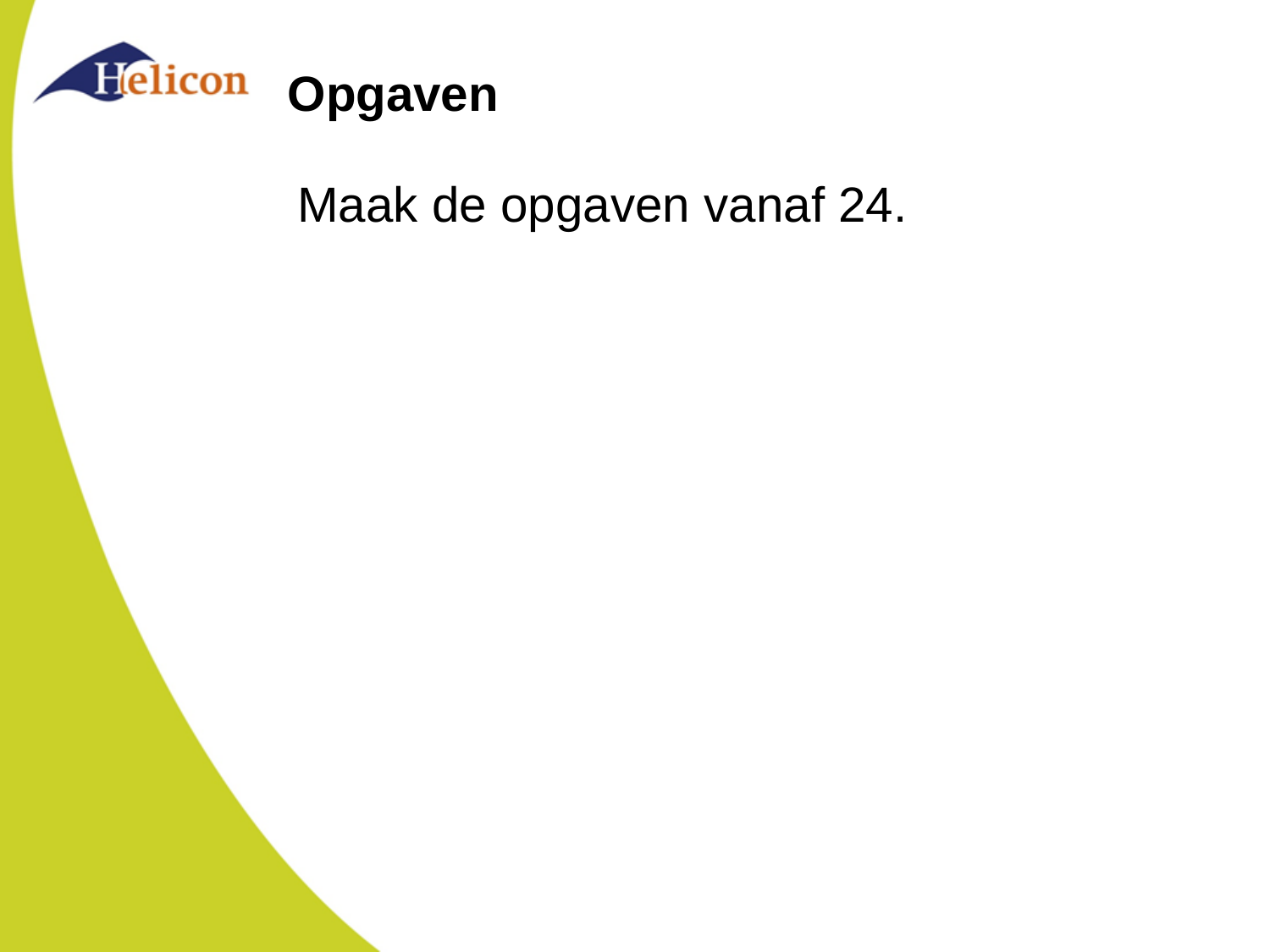

# Opgaven
Maak de opgaven vanaf 24.